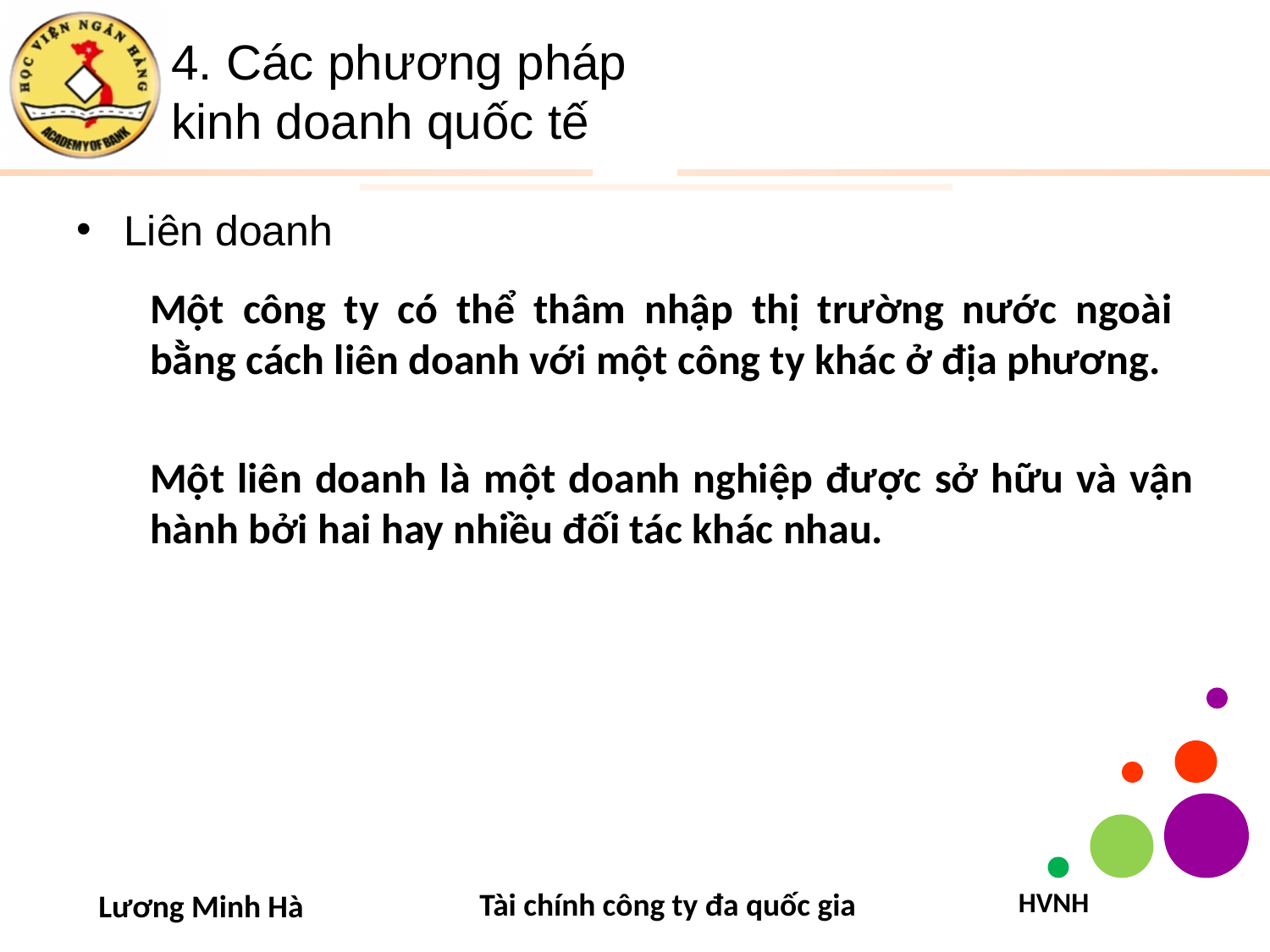

# 4. Các phương pháp kinh doanh quốc tế
Liên doanh
Một công ty có thể thâm nhập thị trường nước ngoài bằng cách liên doanh với một công ty khác ở địa phương.
Một liên doanh là một doanh nghiệp được sở hữu và vận hành bởi hai hay nhiều đối tác khác nhau.